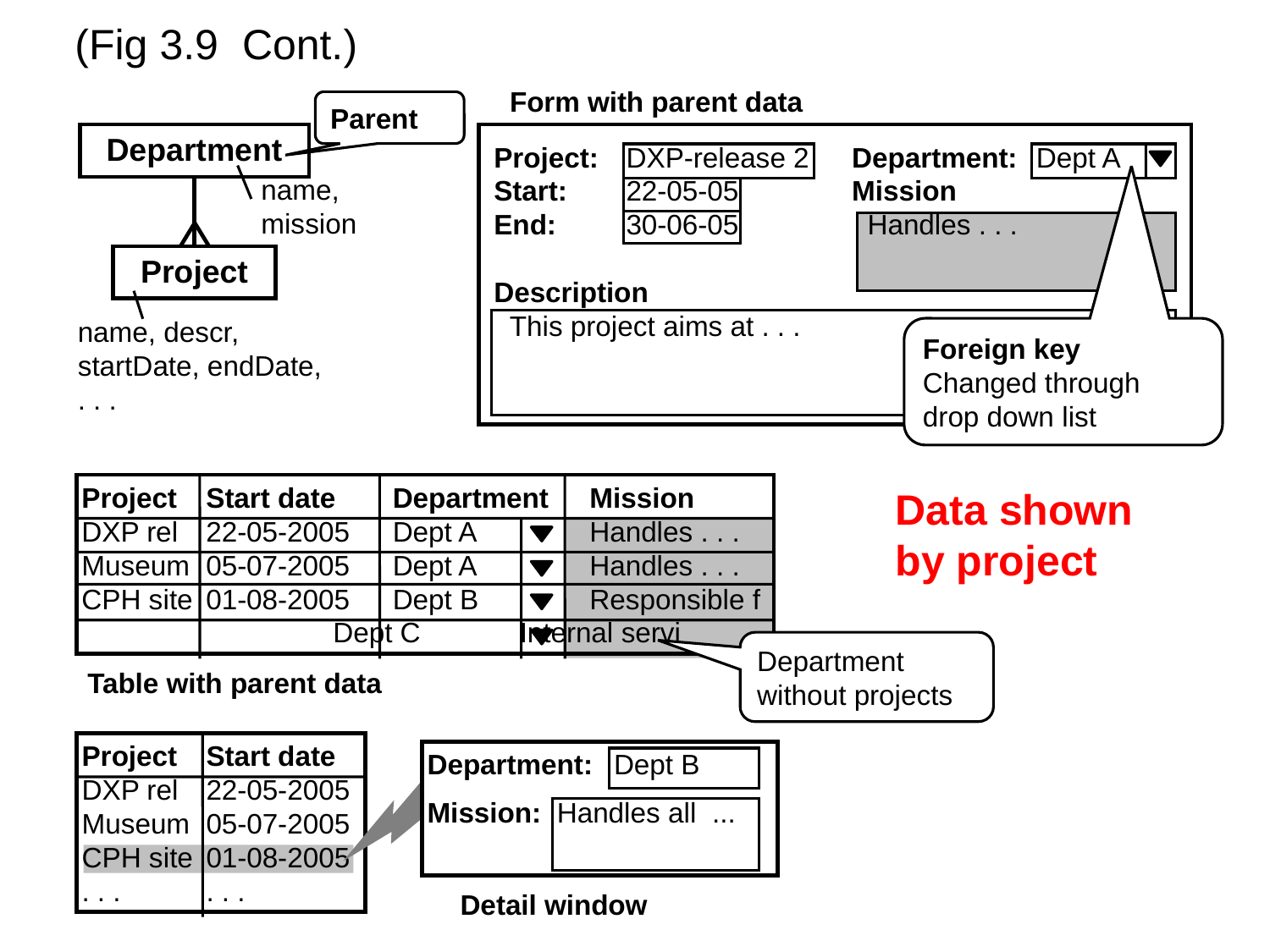

(Fig 3.9  Cont.)
Form with parent data
Parent
Department
Project:	DXP-release 2	Department:	Dept A
Start:	22-05-05	Mission
End:	30-06-05	  Handles . . .

Description
  This project aims at . . .

name,
mission

Project

name, descr,
startDate, endDate,
. . .

Foreign key
Changed through drop down list
Project	Start date	Department	Mission
DXP rel	22-05-2005	Dept A		Handles . . .
Museum	05-07-2005	Dept A		Handles . . .
CPH site	01-08-2005	Dept B		Responsible f
	Dept C		Internal servi

Table with parent data
Department without projects
Data shown
by project
Project	Start date
DXP rel	22-05-2005
Museum	05-07-2005
CPH site	01-08-2005
. . .	. . .

Department:	Dept B
Mission:  Handles all  ...

Detail window